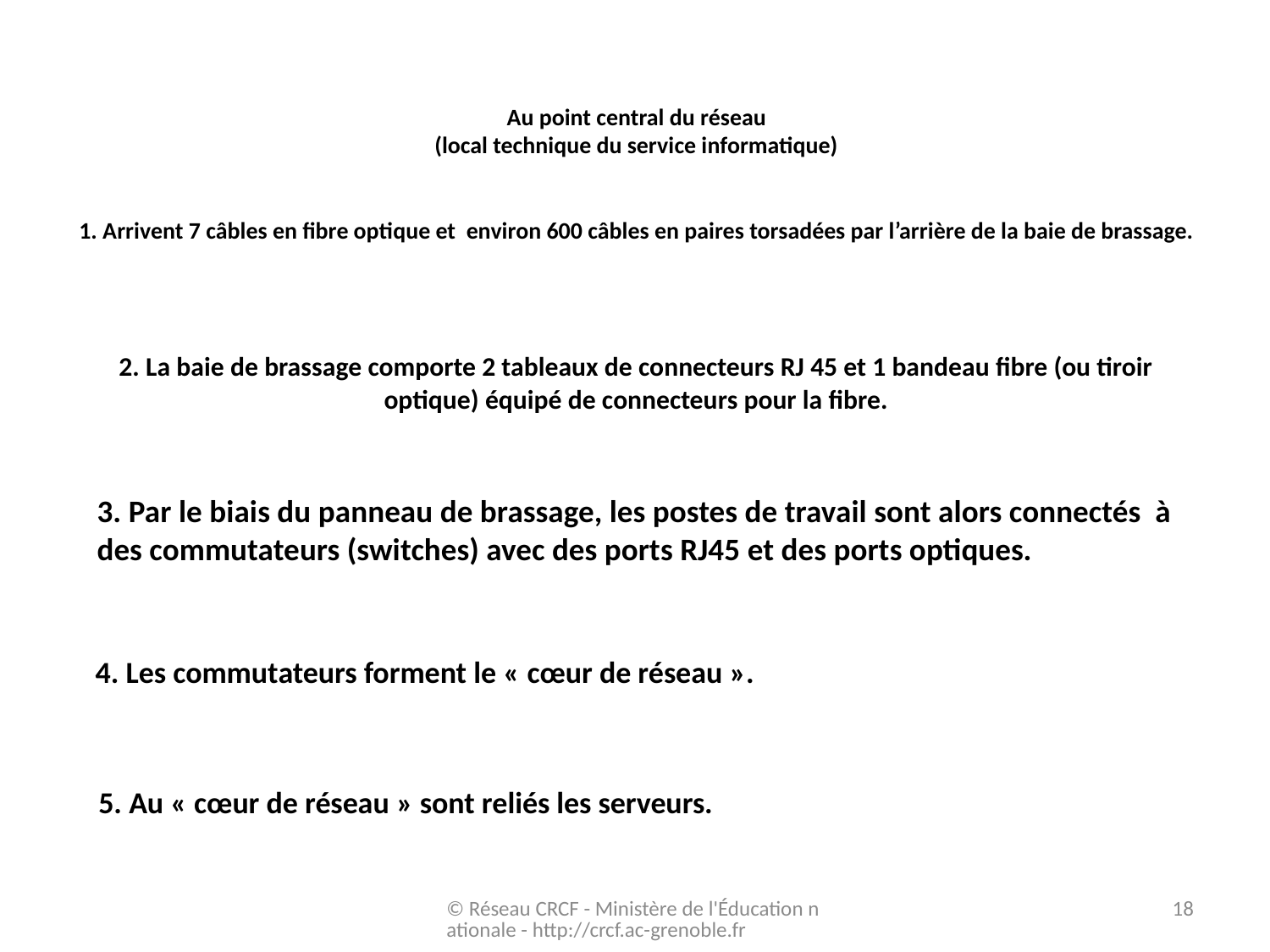

# Au point central du réseau (local technique du service informatique) 1. Arrivent 7 câbles en fibre optique et  environ 600 câbles en paires torsadées par l’arrière de la baie de brassage.
2. La baie de brassage comporte 2 tableaux de connecteurs RJ 45 et 1 bandeau fibre (ou tiroir optique) équipé de connecteurs pour la fibre.
3. Par le biais du panneau de brassage, les postes de travail sont alors connectés  à des commutateurs (switches) avec des ports RJ45 et des ports optiques.
4. Les commutateurs forment le « cœur de réseau ».
5. Au « cœur de réseau » sont reliés les serveurs.
© Réseau CRCF - Ministère de l'Éducation nationale - http://crcf.ac-grenoble.fr
18